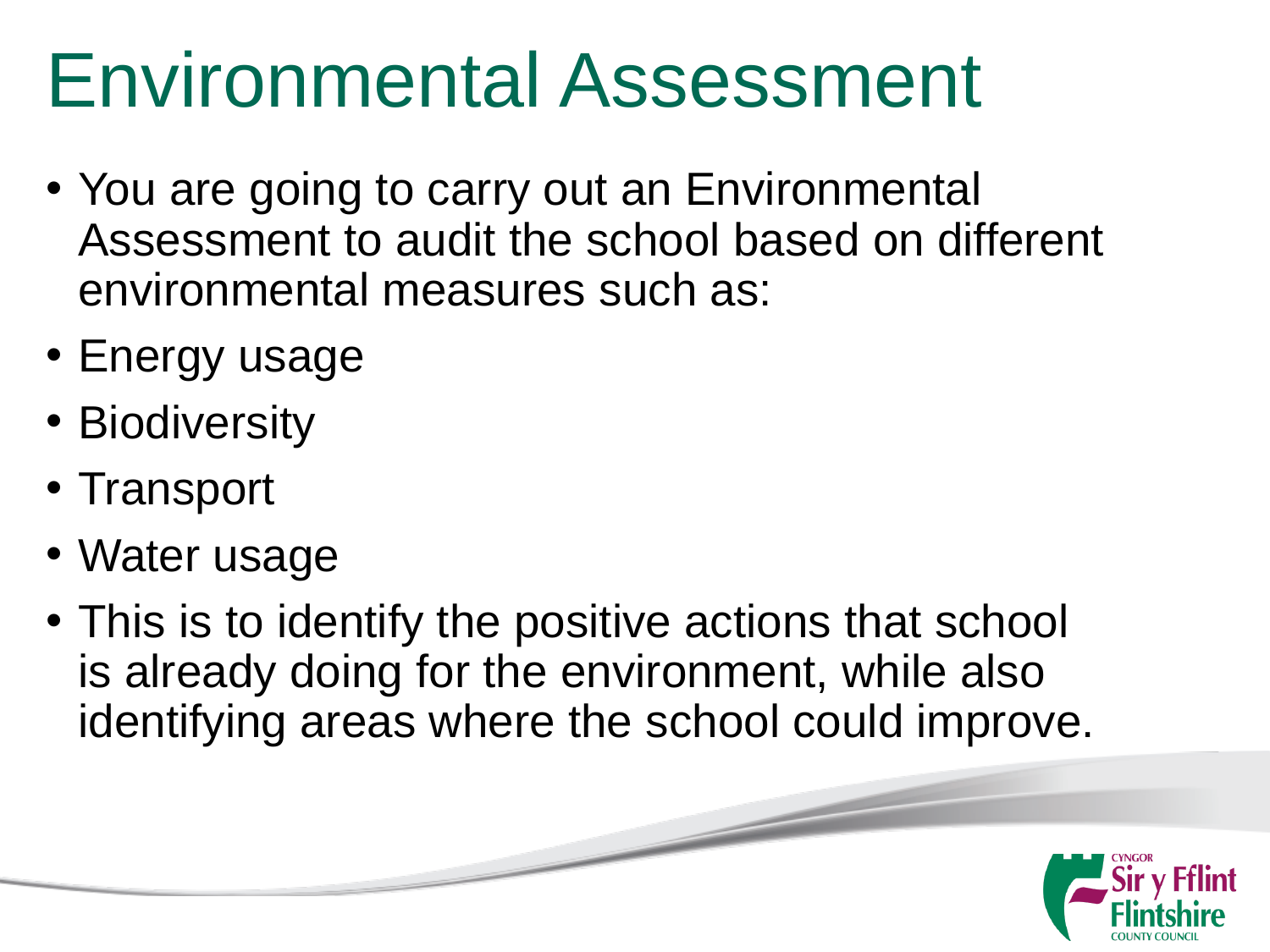

# Environmental Assessment
You are going to carry out an Environmental Assessment to audit the school based on different environmental measures such as:
Energy usage
Biodiversity
Transport
Water usage
This is to identify the positive actions that school is already doing for the environment, while also identifying areas where the school could improve.